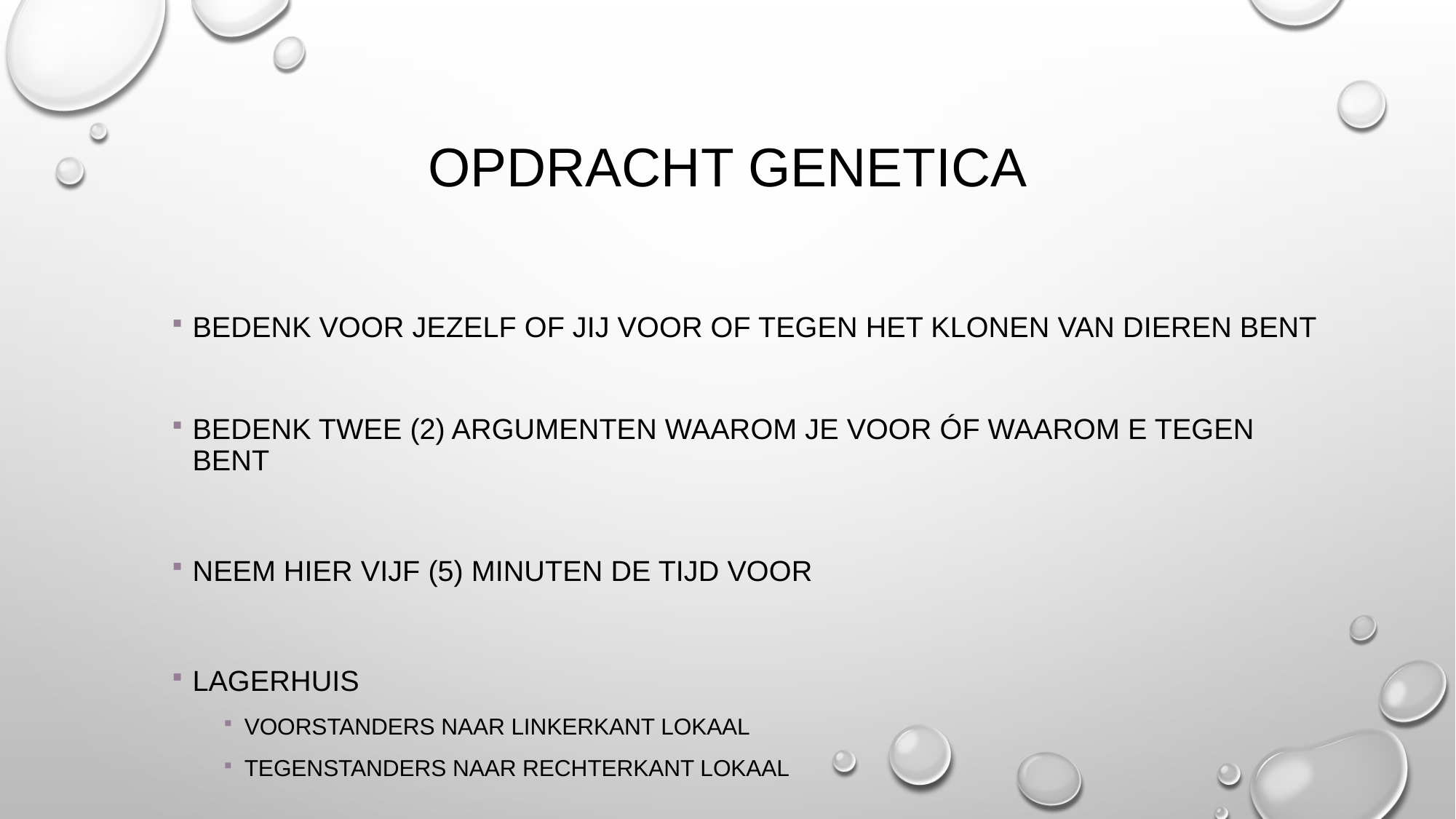

# Opdracht genetica

Bedenk voor jezelf of jij voor of tegen het klonen van dieren bent

Bedenk twee (2) argumenten waarom je voor óf waarom e tegen bent

Neem hier vijf (5) minuten de tijd voor

Lagerhuis
Voorstanders naar linkerkant lokaal
Tegenstanders naar rechterkant lokaal